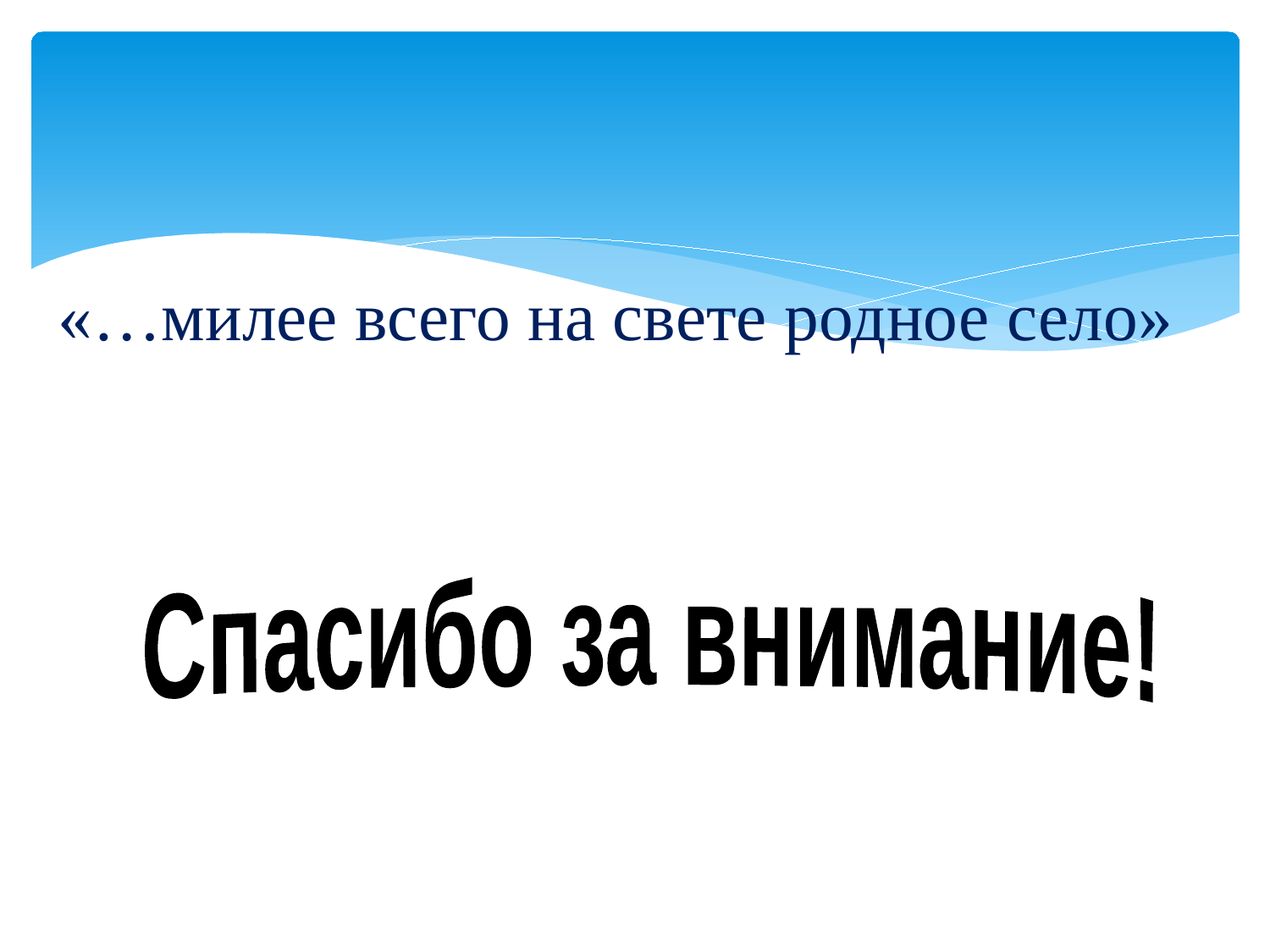

# «…милее всего на свете родное село»

Спасибо за внимание!